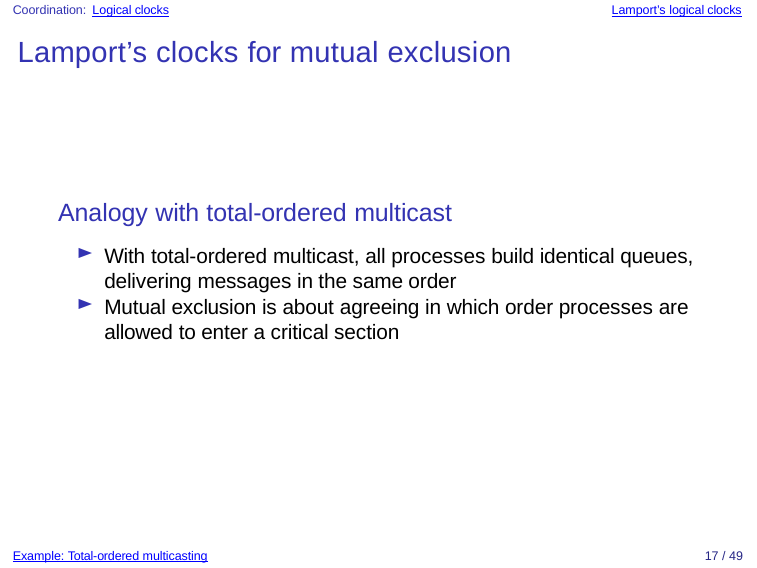

Coordination: Logical clocks
Lamport’s logical clocks
Lamport’s clocks for mutual exclusion
Analogy with total-ordered multicast
With total-ordered multicast, all processes build identical queues,  delivering messages in the same order
Mutual exclusion is about agreeing in which order processes are  allowed to enter a critical section
Example: Total-ordered multicasting
17 / 49